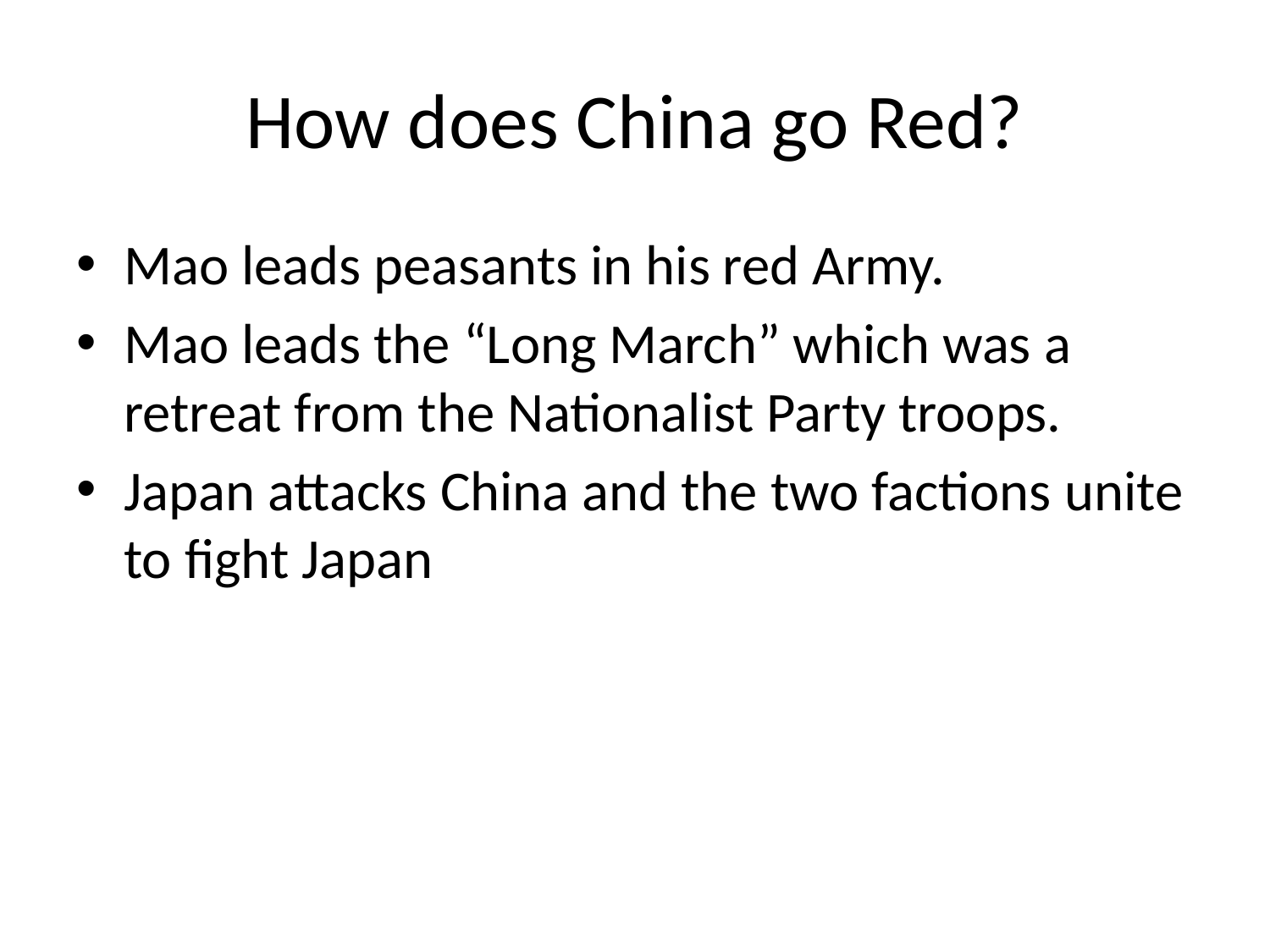

# How does China go Red?
Mao leads peasants in his red Army.
Mao leads the “Long March” which was a retreat from the Nationalist Party troops.
Japan attacks China and the two factions unite to fight Japan